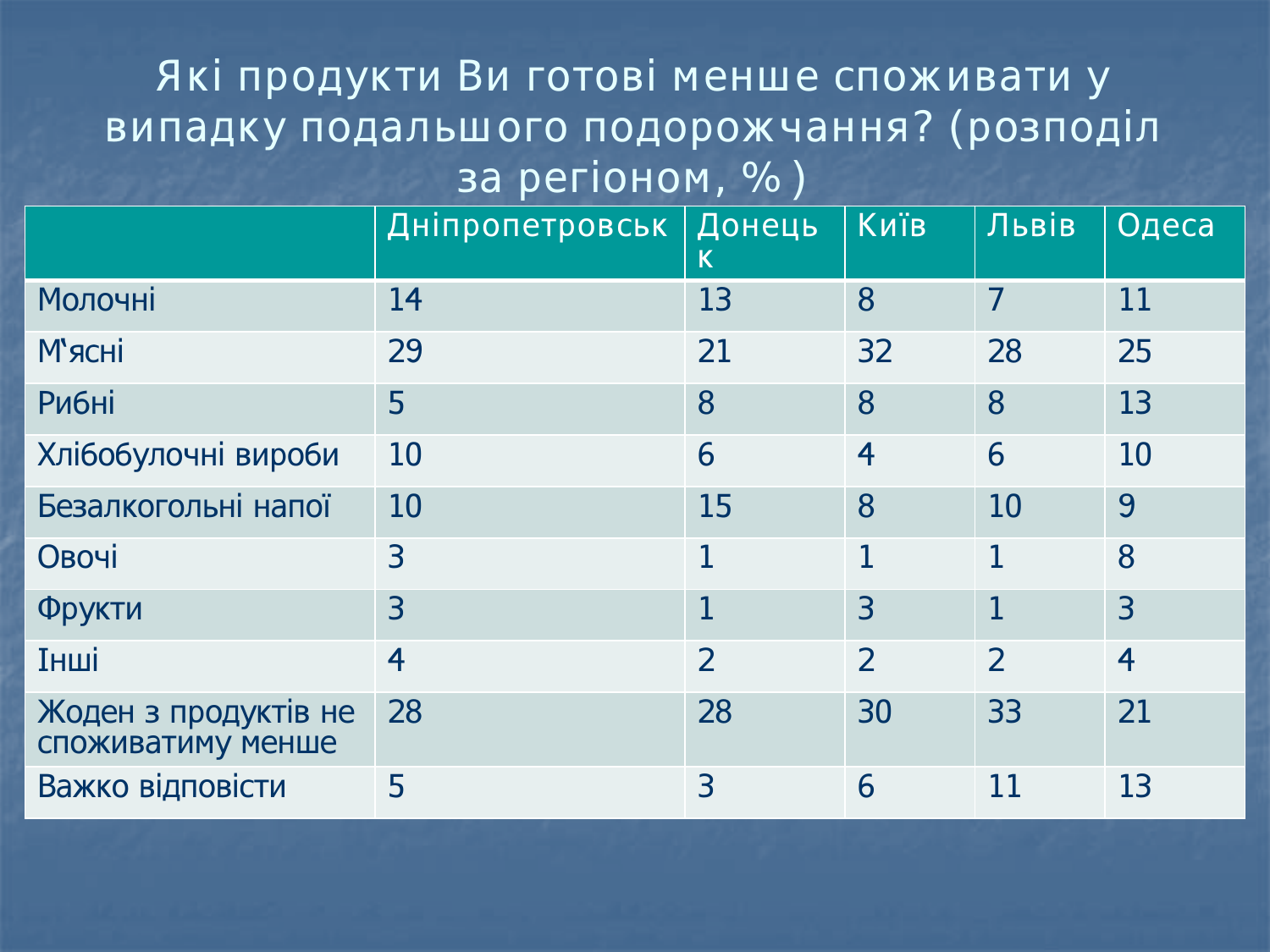

# Які продукти Ви готові менше споживати у випадку подальшого подорожчання? (розподіл за регіоном, %)
|  | Дніпропетровськ | Донецьк | Київ | Львів | Одеса |
| --- | --- | --- | --- | --- | --- |
| Молочні | 14 | 13 | 8 | 7 | 11 |
| М‘ясні | 29 | 21 | 32 | 28 | 25 |
| Рибні | 5 | 8 | 8 | 8 | 13 |
| Хлібобулочні вироби | 10 | 6 | 4 | 6 | 10 |
| Безалкогольні напої | 10 | 15 | 8 | 10 | 9 |
| Овочі | 3 | 1 | 1 | 1 | 8 |
| Фрукти | 3 | 1 | 3 | 1 | 3 |
| Інші | 4 | 2 | 2 | 2 | 4 |
| Жоден з продуктів не споживатиму менше | 28 | 28 | 30 | 33 | 21 |
| Важко відповісти | 5 | 3 | 6 | 11 | 13 |